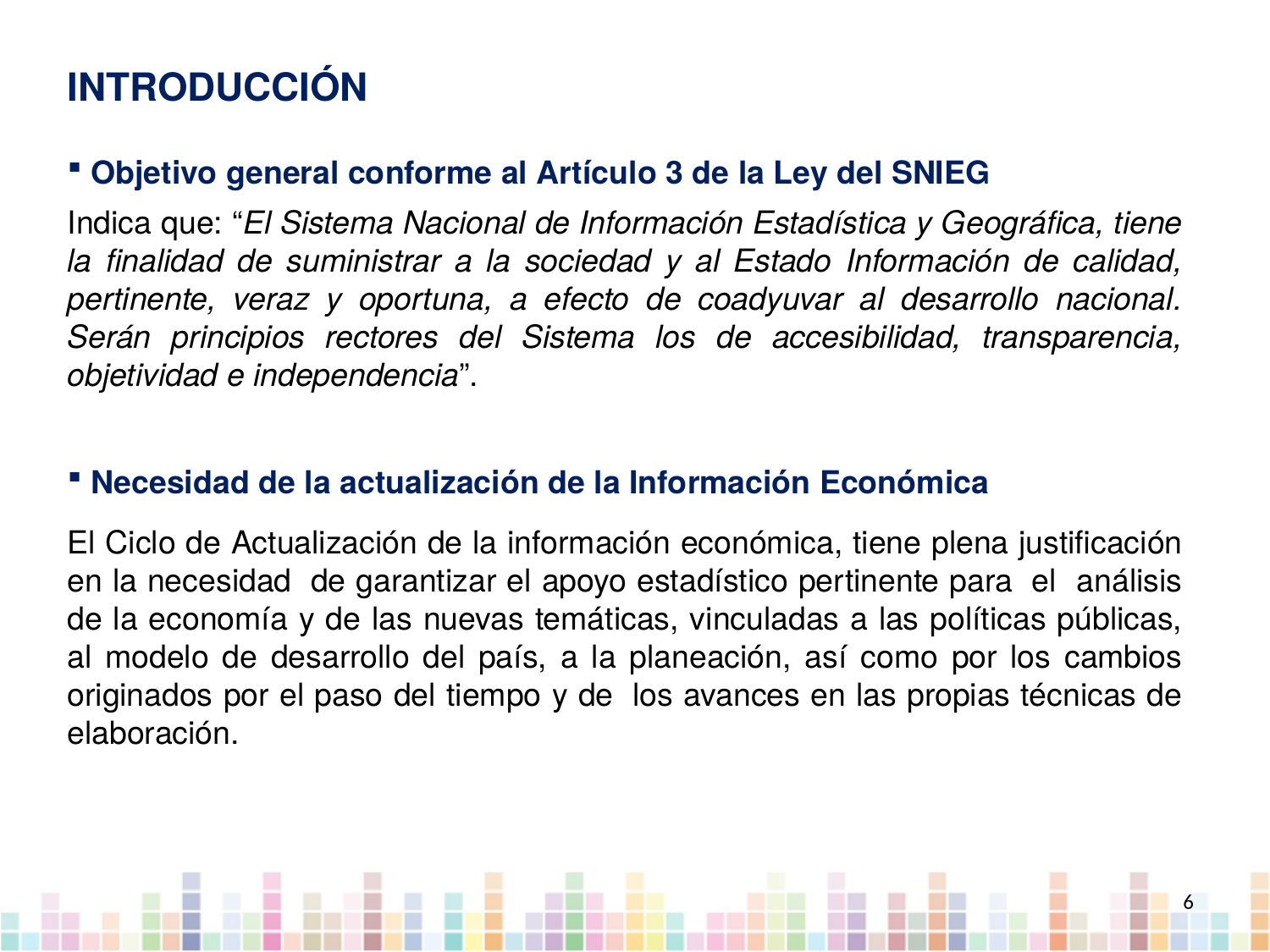

INTRODUCCIÓN
 Objetivo general conforme al Artículo 3 de la Ley del SNIEG
Indica que: “El Sistema Nacional de Información Estadística y Geográfica, tiene la finalidad de suministrar a la sociedad y al Estado Información de calidad, pertinente, veraz y oportuna, a efecto de coadyuvar al desarrollo nacional. Serán principios rectores del Sistema los de accesibilidad, transparencia, objetividad e independencia”.

 Necesidad de la actualización de la Información Económica
El Ciclo de Actualización de la información económica, tiene plena justificación en la necesidad  de garantizar el apoyo estadístico pertinente para  el  análisis de la economía y de las nuevas temáticas, vinculadas a las políticas públicas, al modelo de desarrollo del país, a la planeación, así como por los cambios originados por el paso del tiempo y de  los avances en las propias técnicas de elaboración.

6